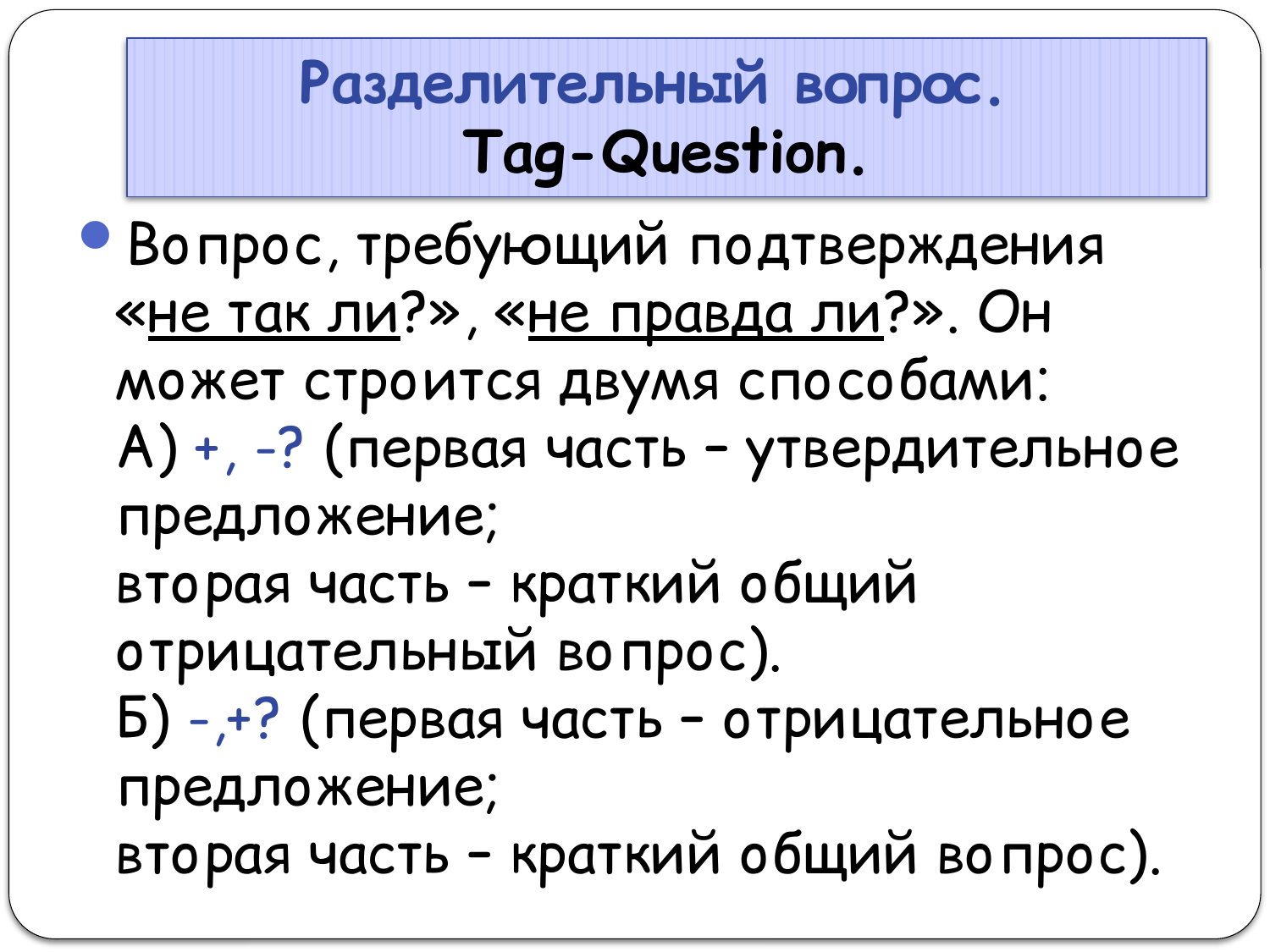

# Разделительный вопрос. Tag-Question.
Вопрос, требующий подтверждения «не так ли?», «не правда ли?». Он может строится двумя способами:
А) +, -? (первая часть – утвердительное предложение;
вторая часть – краткий общий отрицательный вопрос).
Б) -,+? (первая часть – отрицательное предложение;
вторая часть – краткий общий вопрос).